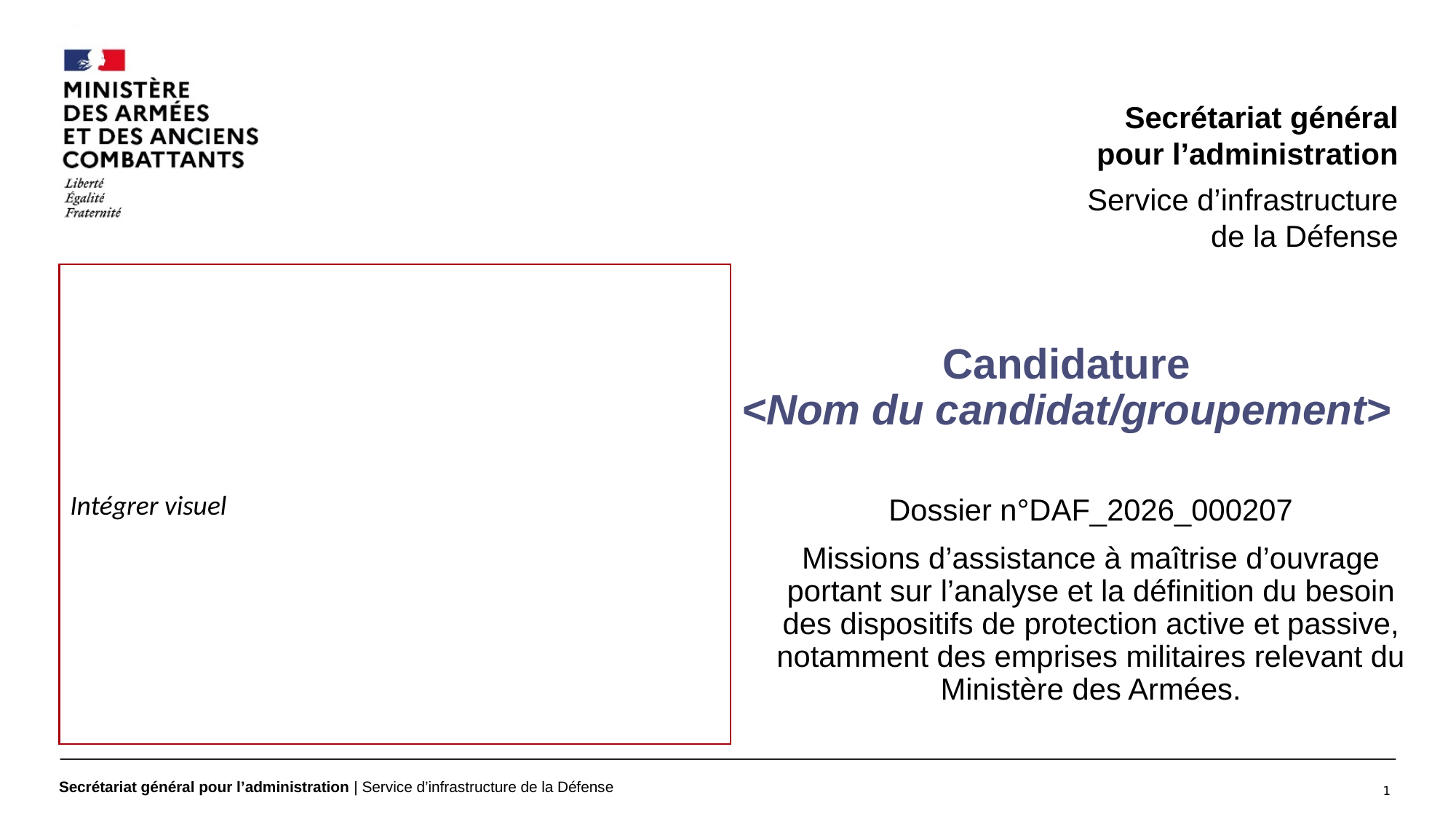

Intégrer visuel
# Candidature <Nom du candidat/groupement>
Dossier n°DAF_2026_000207
Missions d’assistance à maîtrise d’ouvrage portant sur l’analyse et la définition du besoin des dispositifs de protection active et passive, notamment des emprises militaires relevant du Ministère des Armées.
1